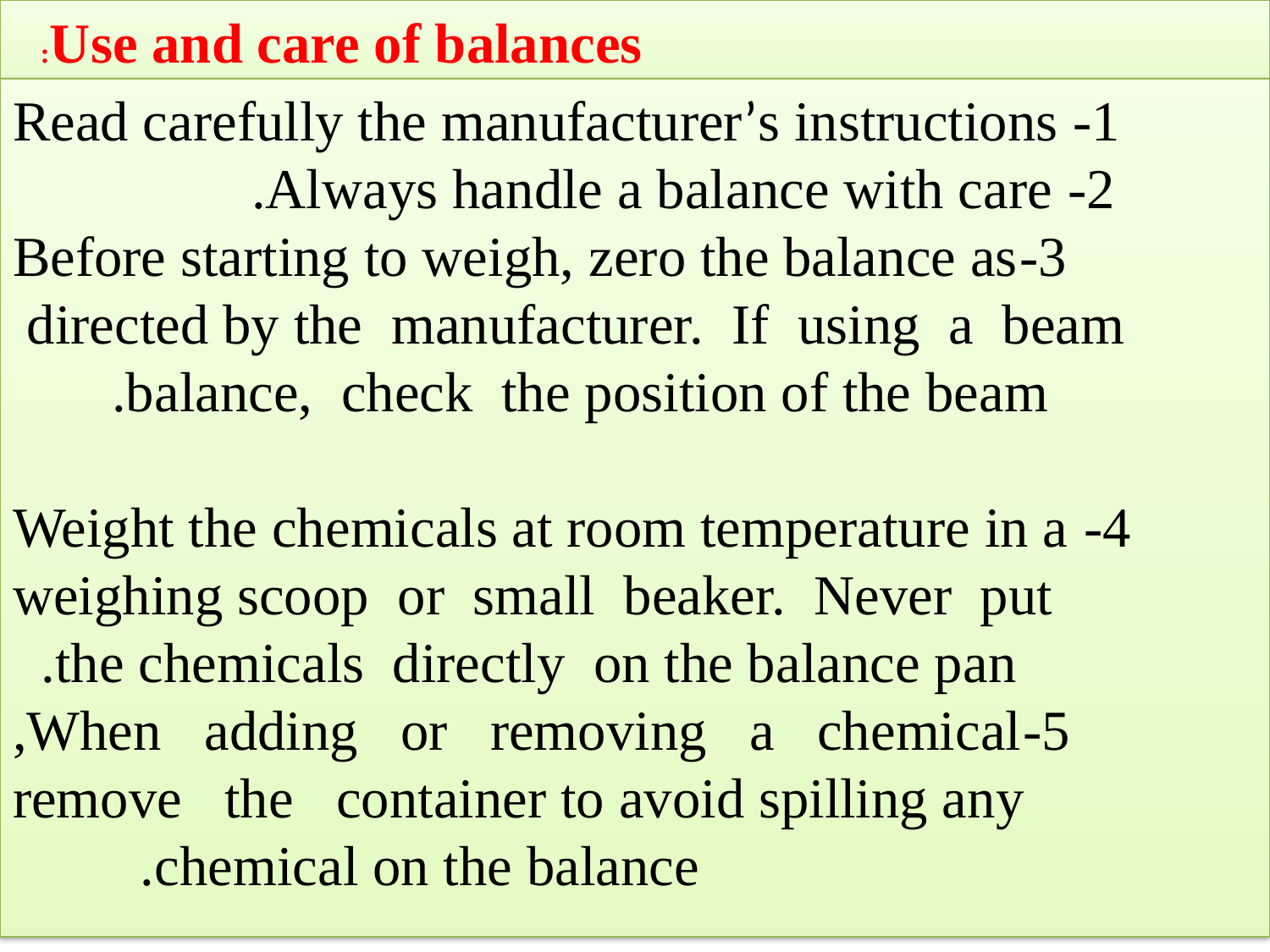

Use and care of balances:

           1- Read carefully the manufacturer’s instructions
2- Always handle a balance with care.
           3-Before starting to weigh, zero the balance as
        directed by the  manufacturer.  If  using  a  beam
         balance,  check  the position of the beam.

      4- Weight the chemicals at room temperature in a
         weighing scoop  or  small  beaker.  Never  put
         the chemicals  directly  on the balance pan.
       5-When   adding   or   removing   a   chemical,
         remove   the   container to avoid spilling any
         chemical on the balance.